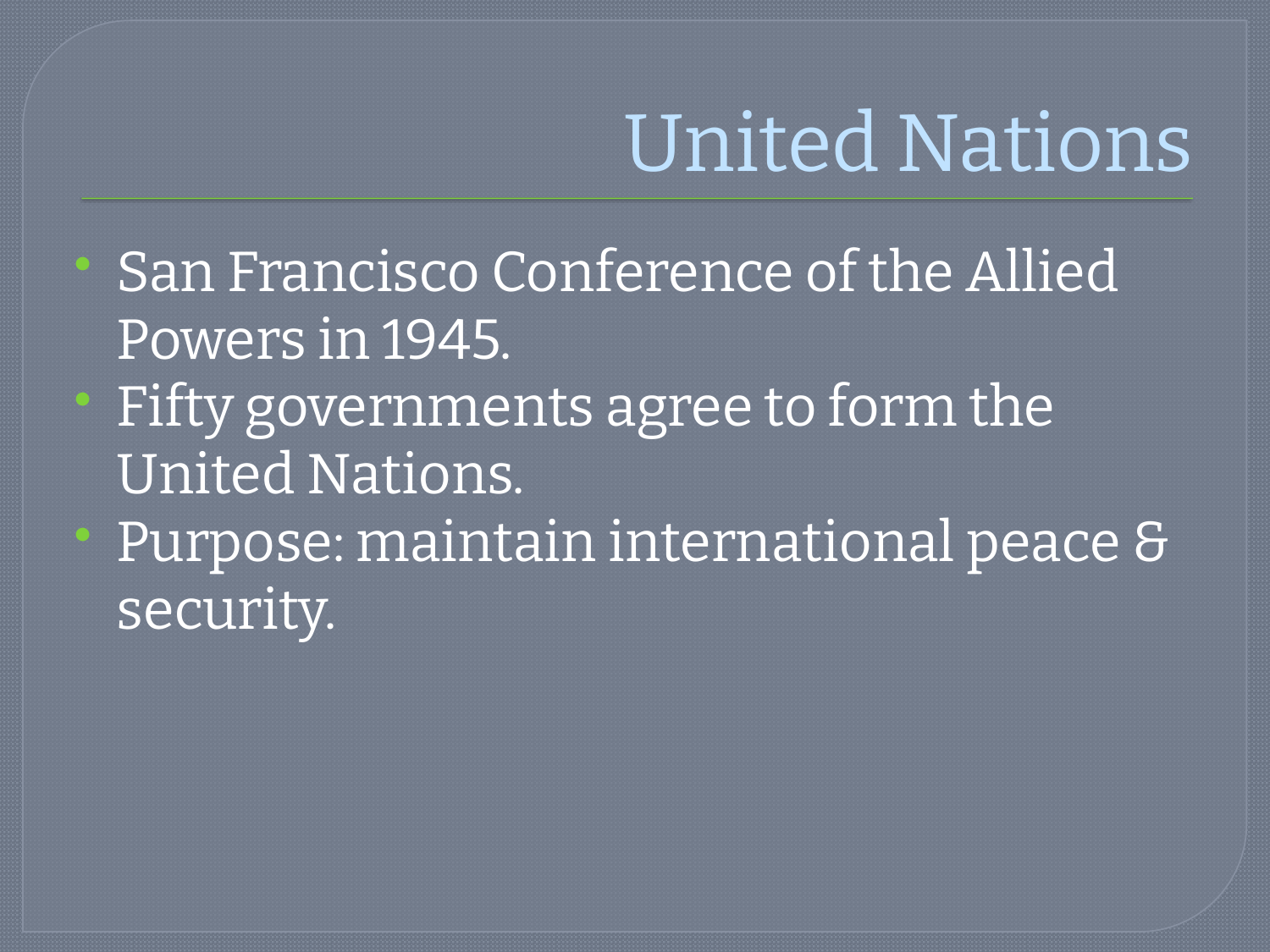

# United Nations
San Francisco Conference of the Allied Powers in 1945.
Fifty governments agree to form the United Nations.
Purpose: maintain international peace & security.